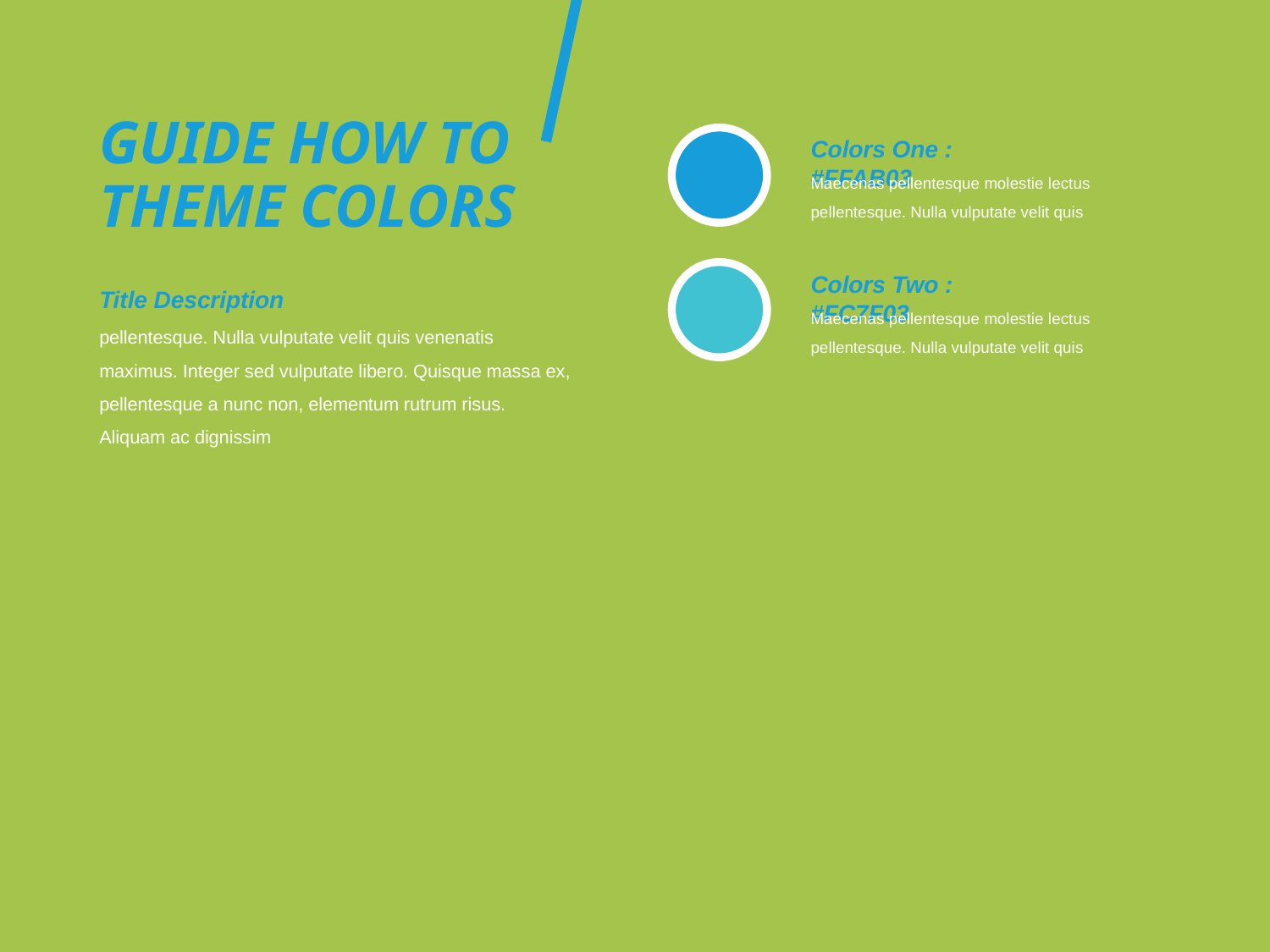

# GUIDE HOW TO THEME COLORS

Colors One : #FFAB03
Maecenas pellentesque molestie lectus pellentesque. Nulla vulputate velit quis

Colors Two : #FC7F03
Title Description
Maecenas pellentesque molestie lectus pellentesque. Nulla vulputate velit quis
pellentesque. Nulla vulputate velit quis venenatis maximus. Integer sed vulputate libero. Quisque massa ex, pellentesque a nunc non, elementum rutrum risus. Aliquam ac dignissim